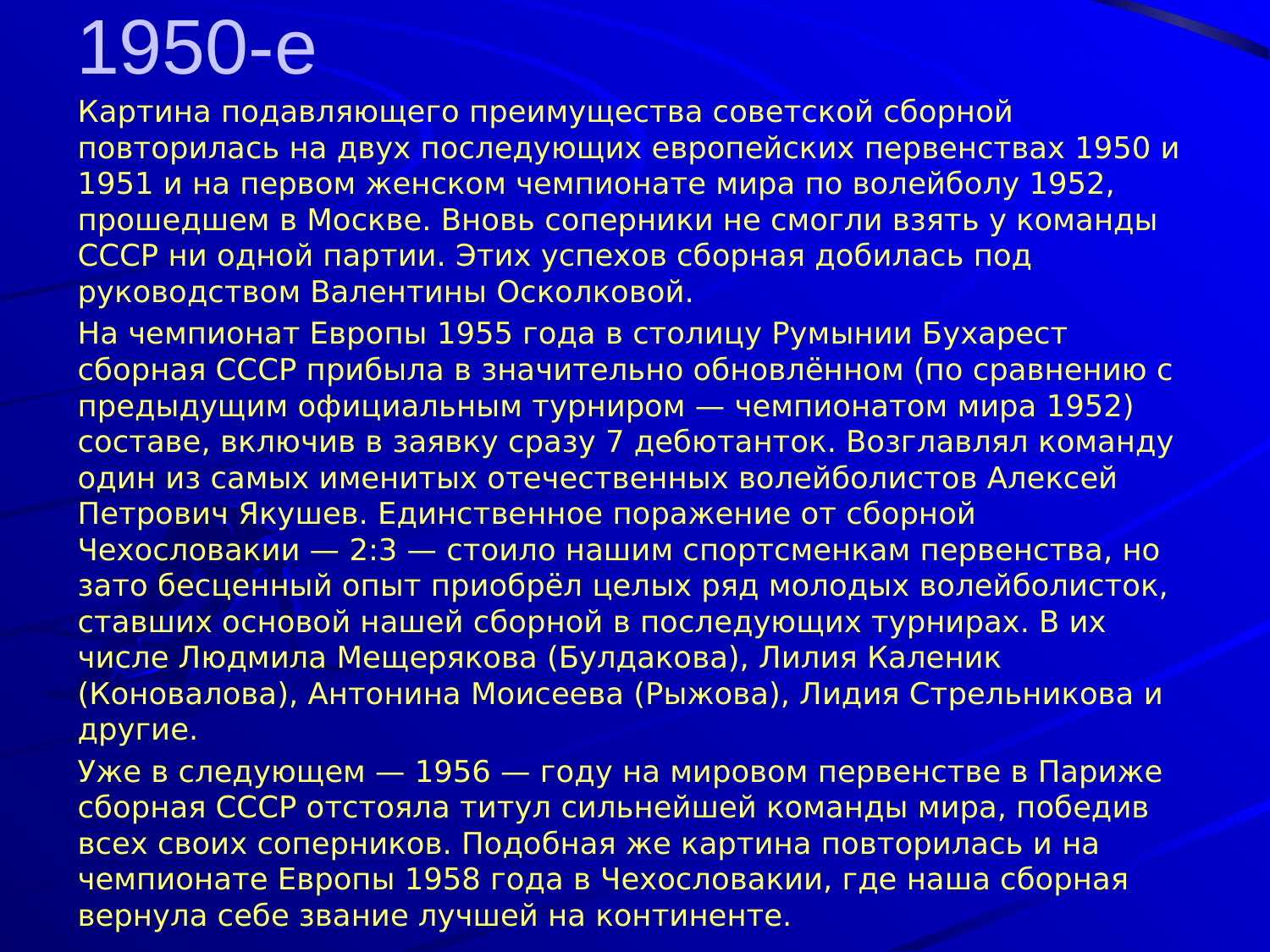

# 1950-е
Картина подавляющего преимущества советской сборной повторилась на двух последующих европейских первенствах 1950 и 1951 и на первом женском чемпионате мира по волейболу 1952, прошедшем в Москве. Вновь соперники не смогли взять у команды СССР ни одной партии. Этих успехов сборная добилась под руководством Валентины Осколковой.
На чемпионат Европы 1955 года в столицу Румынии Бухарест сборная СССР прибыла в значительно обновлённом (по сравнению с предыдущим официальным турниром — чемпионатом мира 1952) составе, включив в заявку сразу 7 дебютанток. Возглавлял команду один из самых именитых отечественных волейболистов Алексей Петрович Якушев. Единственное поражение от сборной Чехословакии — 2:3 — стоило нашим спортсменкам первенства, но зато бесценный опыт приобрёл целых ряд молодых волейболисток, ставших основой нашей сборной в последующих турнирах. В их числе Людмила Мещерякова (Булдакова), Лилия Каленик (Коновалова), Антонина Моисеева (Рыжова), Лидия Стрельникова и другие.
Уже в следующем — 1956 — году на мировом первенстве в Париже сборная СССР отстояла титул сильнейшей команды мира, победив всех своих соперников. Подобная же картина повторилась и на чемпионате Европы 1958 года в Чехословакии, где наша сборная вернула себе звание лучшей на континенте.